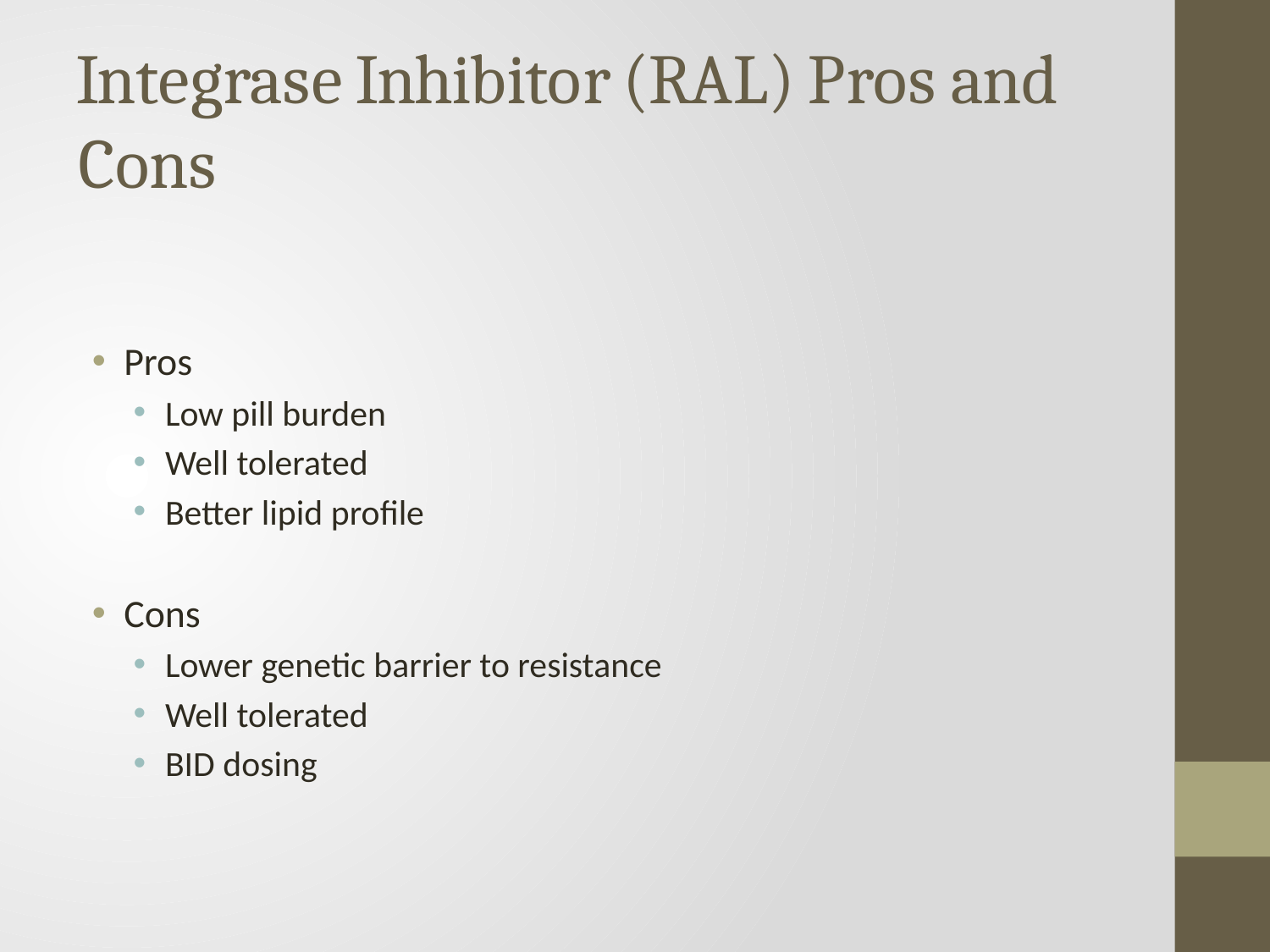

# Integrase Inhibitor (RAL) Pros and Cons

Pros
Low pill burden
Well tolerated
Better lipid profile

Cons
Lower genetic barrier to resistance
Well tolerated
BID dosing